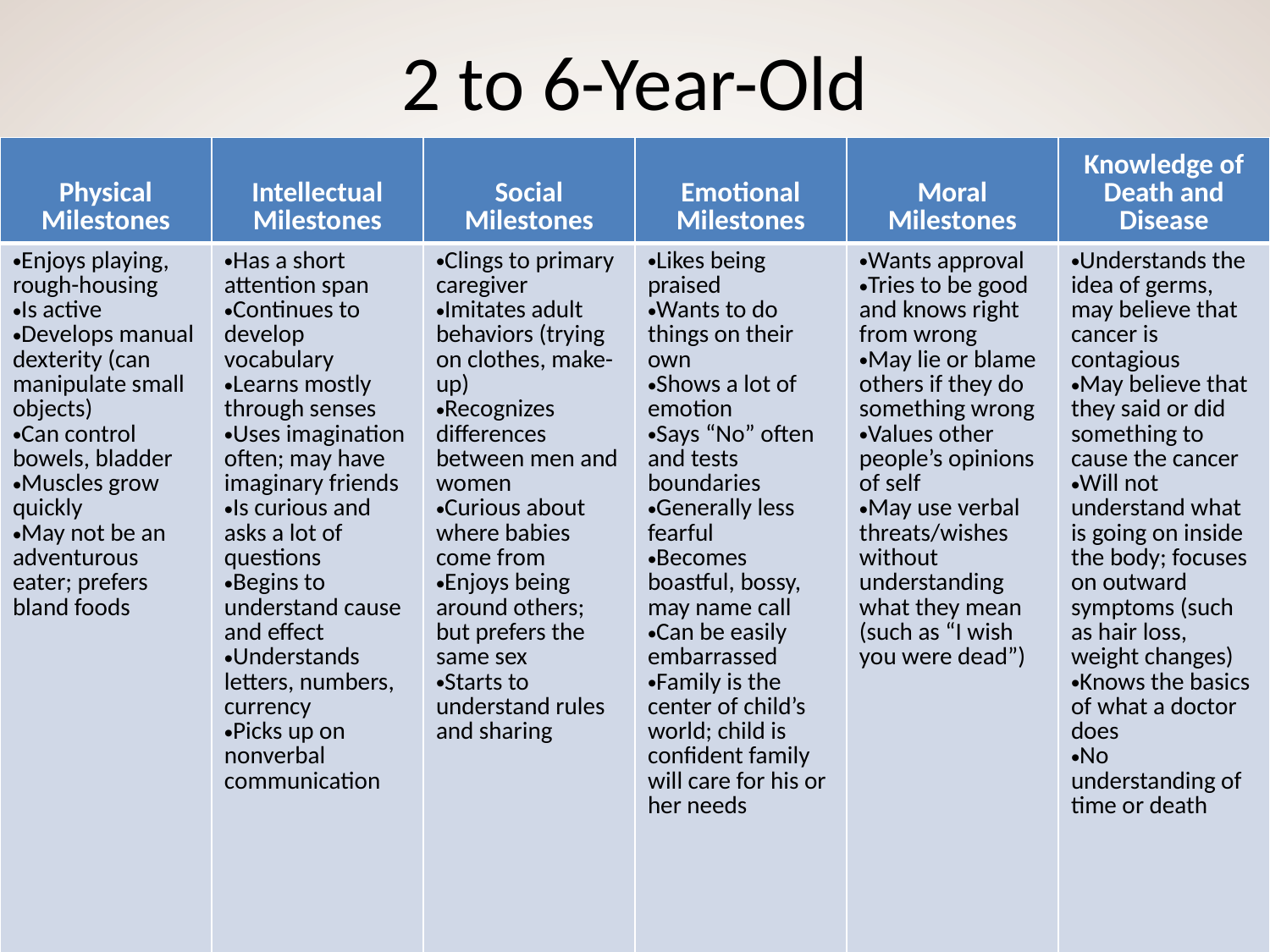

# 2 to 6-Year-Old
| Physical Milestones | Intellectual Milestones | Social Milestones | Emotional Milestones | Moral Milestones | Knowledge of Death and Disease |
| --- | --- | --- | --- | --- | --- |
| Enjoys playing, rough-housing Is active Develops manual dexterity (can manipulate small objects) Can control bowels, bladder Muscles grow quickly May not be an adventurous eater; prefers bland foods | Has a short attention span Continues to develop vocabulary Learns mostly through senses Uses imagination often; may have imaginary friends Is curious and asks a lot of questions Begins to understand cause and effect Understands letters, numbers, currency Picks up on nonverbal communication | Clings to primary caregiver Imitates adult behaviors (trying on clothes, make-up) Recognizes differences between men and women Curious about where babies come from Enjoys being around others; but prefers the same sex Starts to understand rules and sharing | Likes being praised Wants to do things on their own Shows a lot of emotion Says “No” often and tests boundaries Generally less fearful Becomes boastful, bossy, may name call Can be easily embarrassed Family is the center of child’s world; child is confident family will care for his or her needs | Wants approval Tries to be good and knows right from wrong May lie or blame others if they do something wrong Values other people’s opinions of self May use verbal threats/wishes without understanding what they mean (such as “I wish you were dead”) | Understands the idea of germs, may believe that cancer is contagious May believe that they said or did something to cause the cancer Will not understand what is going on inside the body; focuses on outward symptoms (such as hair loss, weight changes) Knows the basics of what a doctor does No understanding of time or death |